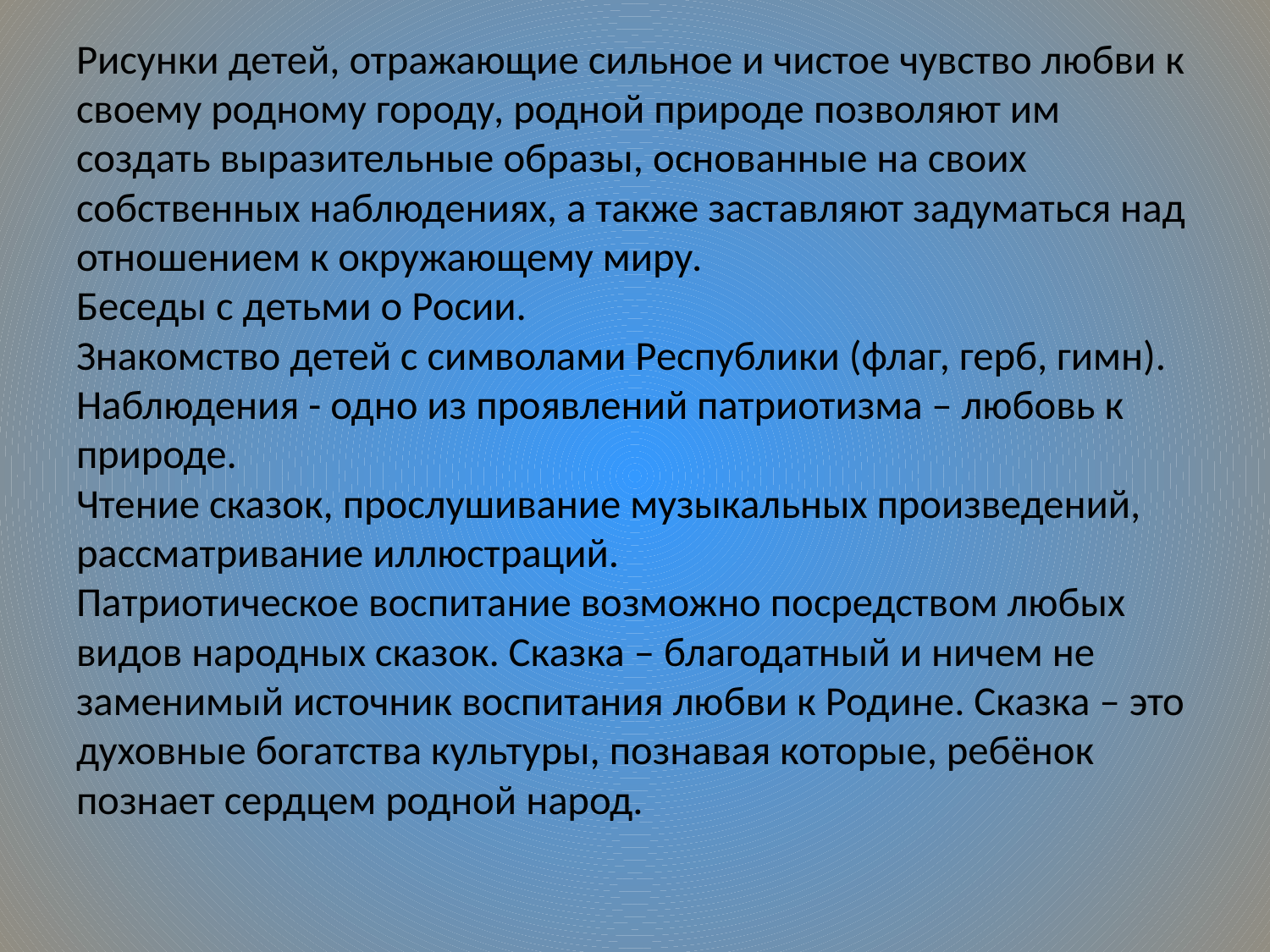

Рисунки детей, отражающие сильное и чистое чувство любви к своему родному городу, родной природе позволяют им создать выразительные образы, основанные на своих собственных наблюдениях, а также заставляют задуматься над отношением к окружающему миру.
Беседы с детьми о Росии.
Знакомство детей с символами Республики (флаг, герб, гимн).
Наблюдения - одно из проявлений патриотизма – любовь к природе.
Чтение сказок, прослушивание музыкальных произведений, рассматривание иллюстраций.
Патриотическое воспитание возможно посредством любых видов народных сказок. Сказка – благодатный и ничем не заменимый источник воспитания любви к Родине. Сказка – это духовные богатства культуры, познавая которые, ребёнок познает сердцем родной народ.